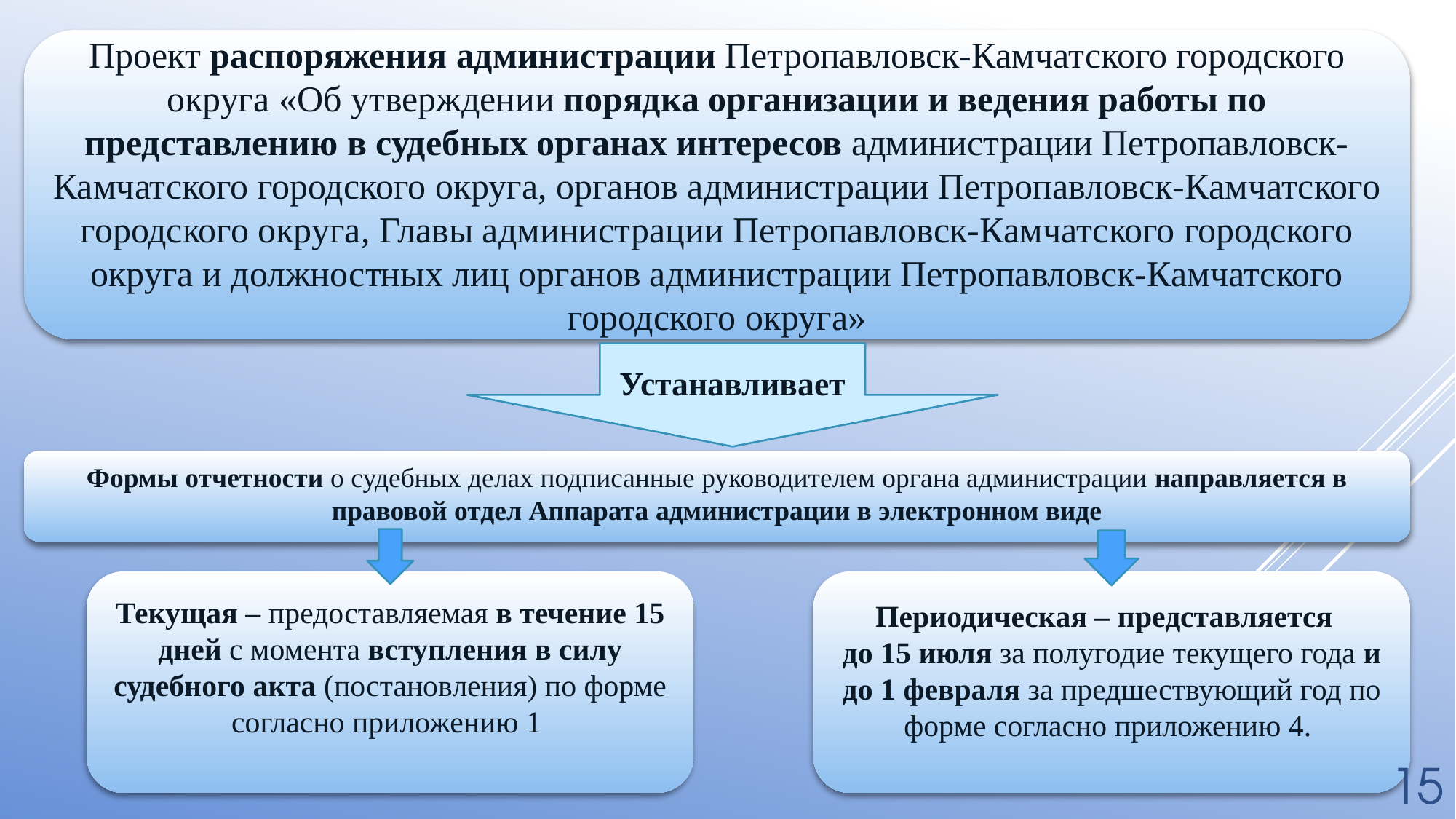

Проект распоряжения администрации Петропавловск-Камчатского городского округа «Об утверждении порядка организации и ведения работы по представлению в судебных органах интересов администрации Петропавловск-Камчатского городского округа, органов администрации Петропавловск-Камчатского городского округа, Главы администрации Петропавловск-Камчатского городского округа и должностных лиц органов администрации Петропавловск-Камчатского городского округа»
Устанавливает
Формы отчетности о судебных делах подписанные руководителем органа администрации направляется в правовой отдел Аппарата администрации в электронном виде

Текущая – предоставляемая в течение 15 дней с момента вступления в силу судебного акта (постановления) по форме согласно приложению 1

Периодическая – представляется
до 15 июля за полугодие текущего года и до 1 февраля за предшествующий год по форме согласно приложению 4.

15